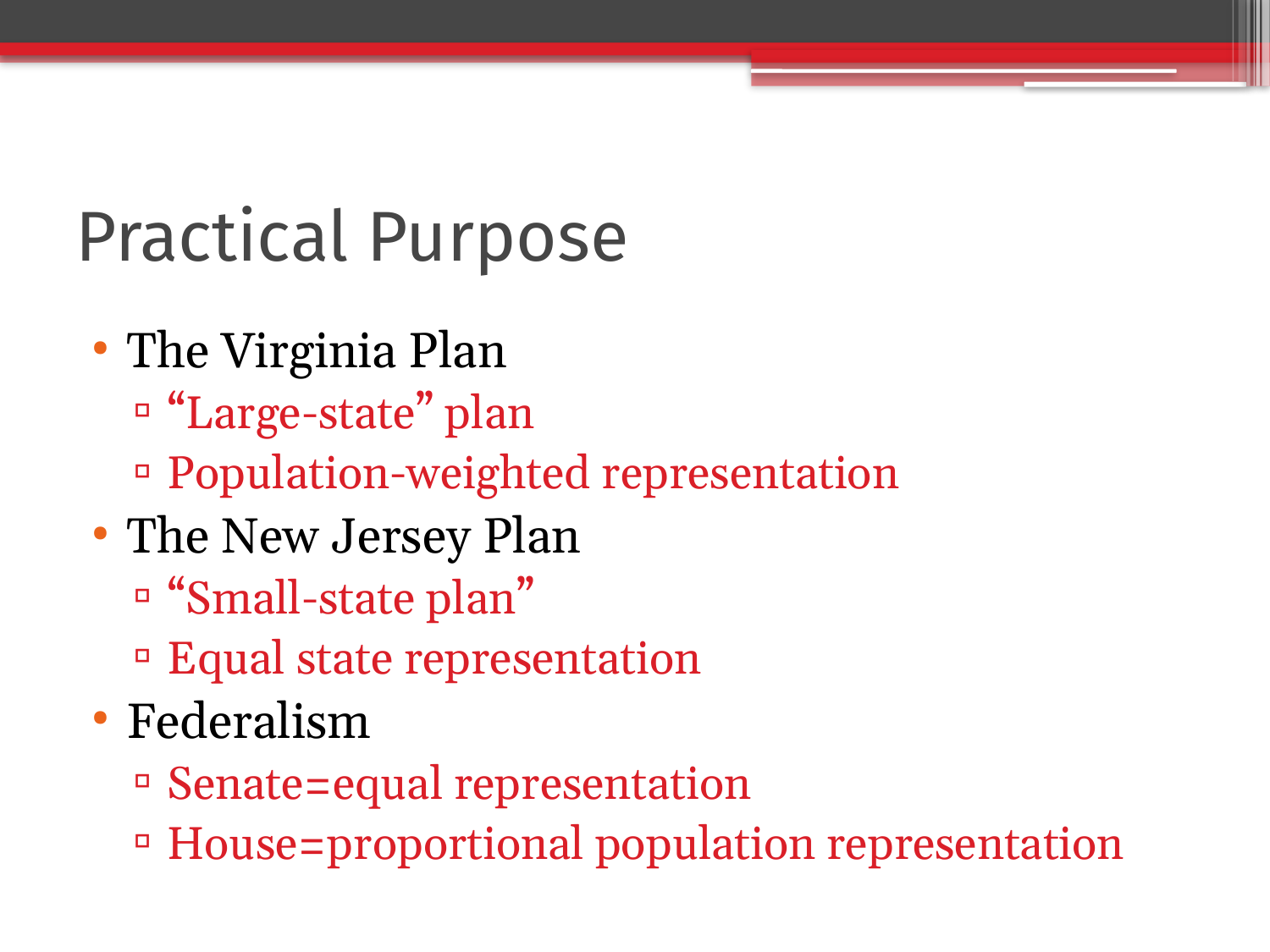

# Practical Purpose
The Virginia Plan
“Large-state” plan
Population-weighted representation
The New Jersey Plan
“Small-state plan”
Equal state representation
Federalism
Senate=equal representation
House=proportional population representation